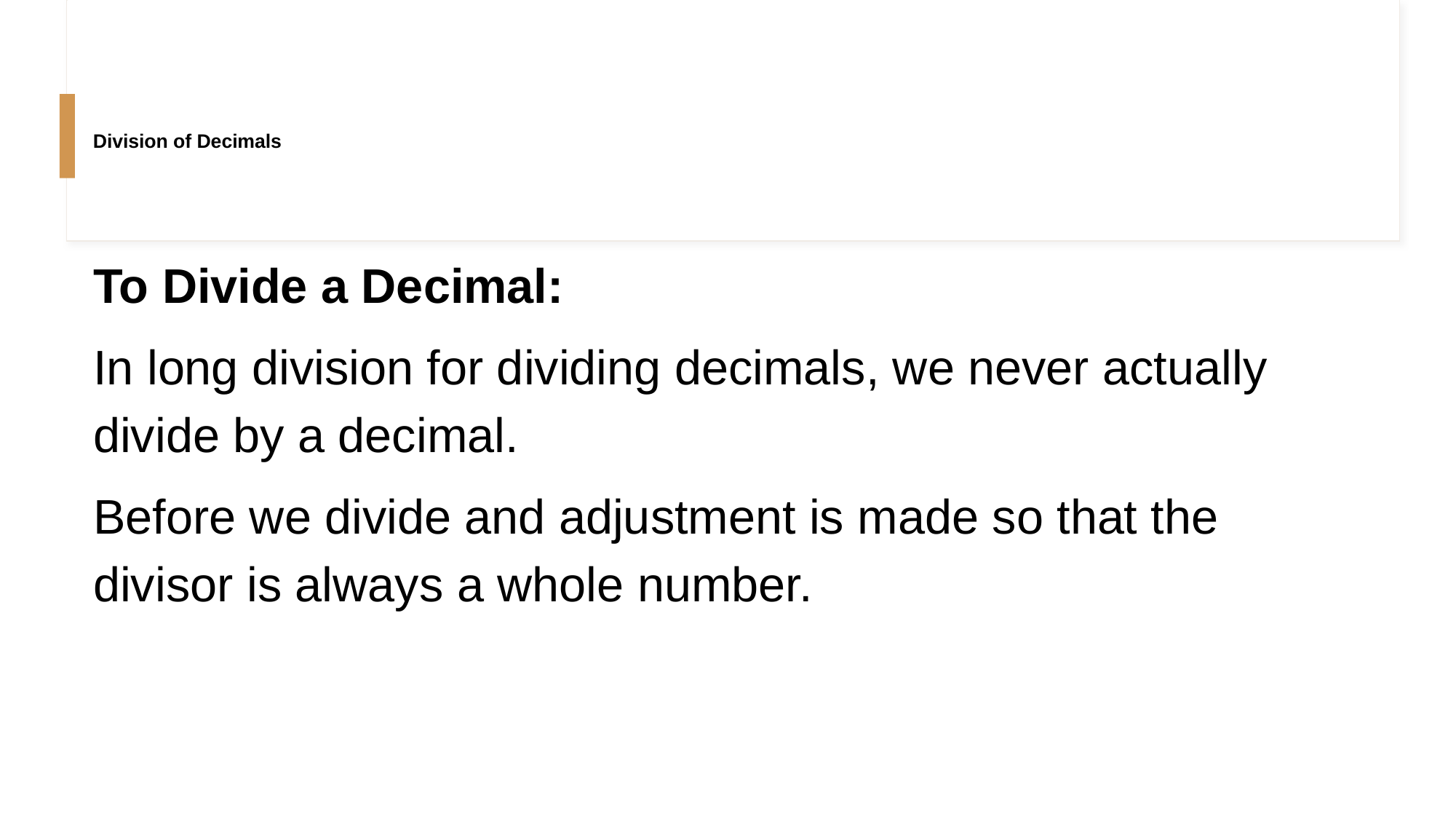

# Division of Decimals
To Divide a Decimal:
In long division for dividing decimals, we never actually divide by a decimal.
Before we divide and adjustment is made so that the divisor is always a whole number.